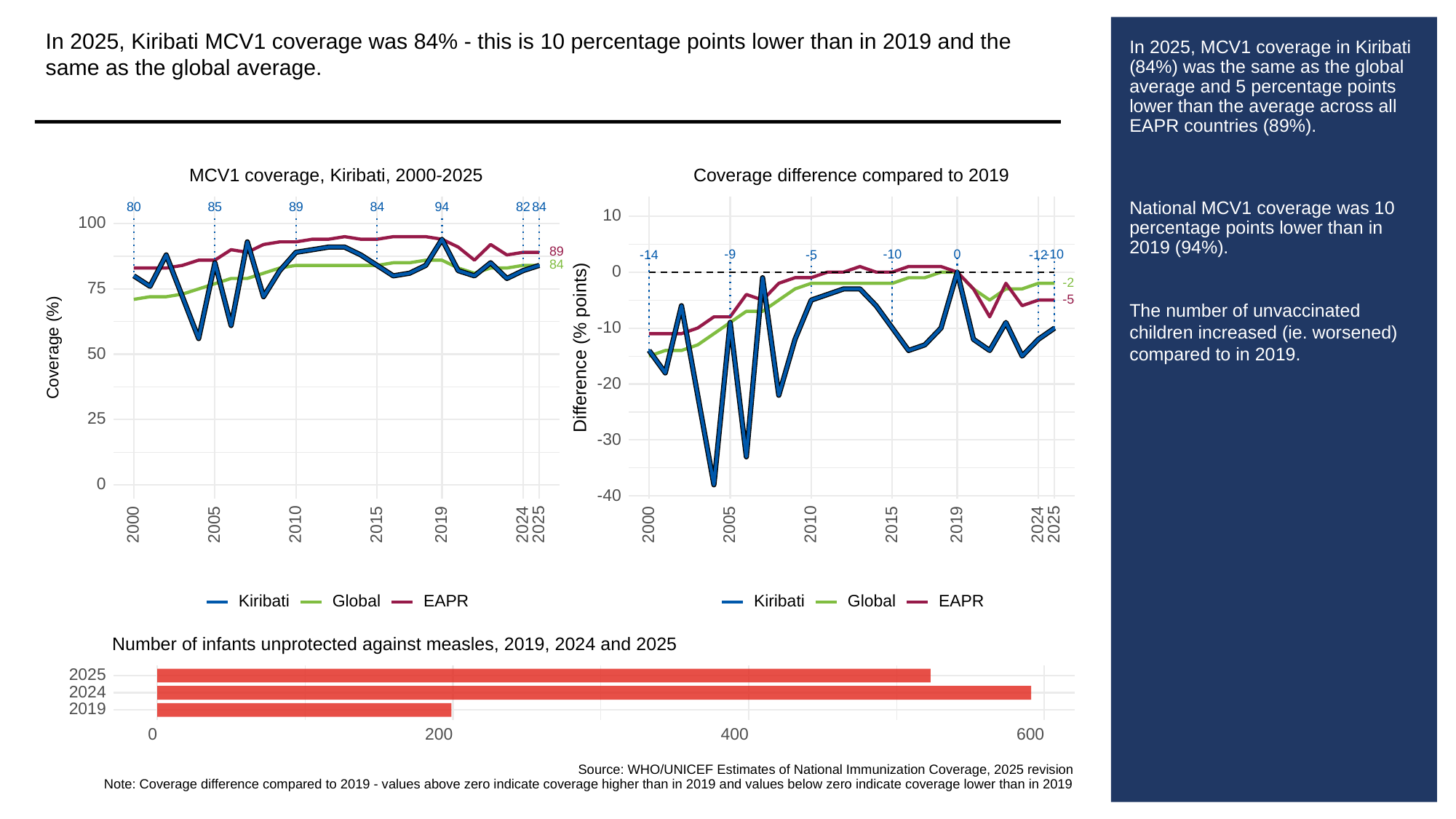

In 2025, Kiribati MCV1 coverage was 84% - this is 10 percentage points lower than in 2019 and the same as the global average.
# In 2025, MCV1 coverage in Kiribati (84%) was the same as the global average and 5 percentage points lower than the average across all EAPR countries (89%).

National MCV1 coverage was 10 percentage points lower than in 2019 (94%).

The number of unvaccinated children increased (ie. worsened) compared to in 2019.

MCV1 coverage, Kiribati, 2000-2025
Coverage difference compared to 2019

80
85
89
84
94
82
84
10

100

89
-9
-10
0
-10
-14
-12
-5

84
0

-2
75

-5

-10

Difference (% points)
Coverage (%)
50

-20

25

-30

0

-40

2000
2005
2010
2015
2019
2024
2025
2000
2005
2010
2015
2019
2024
2025
Global
Global
Kiribati
Kiribati
EAPR
EAPR

Number of infants unprotected against measles, 2019, 2024 and 2025

2025

2024

2019

0
200
400
600
Source: WHO/UNICEF Estimates of National Immunization Coverage, 2025 revision
Note: Coverage difference compared to 2019 - values above zero indicate coverage higher than in 2019 and values below zero indicate coverage lower than in 2019